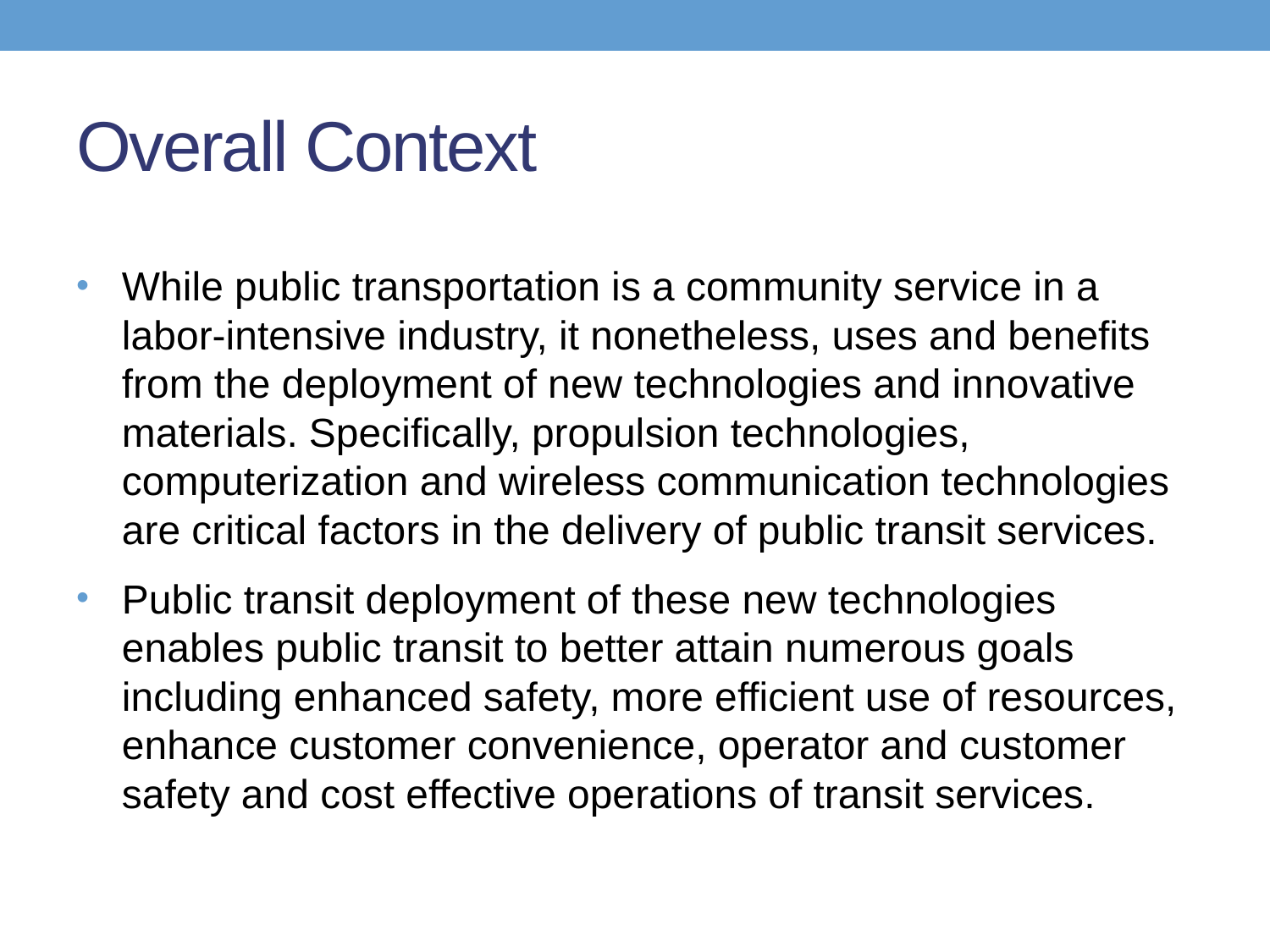

# Overall Context
While public transportation is a community service in a labor-intensive industry, it nonetheless, uses and benefits from the deployment of new technologies and innovative materials. Specifically, propulsion technologies, computerization and wireless communication technologies are critical factors in the delivery of public transit services.
Public transit deployment of these new technologies enables public transit to better attain numerous goals including enhanced safety, more efficient use of resources, enhance customer convenience, operator and customer safety and cost effective operations of transit services.